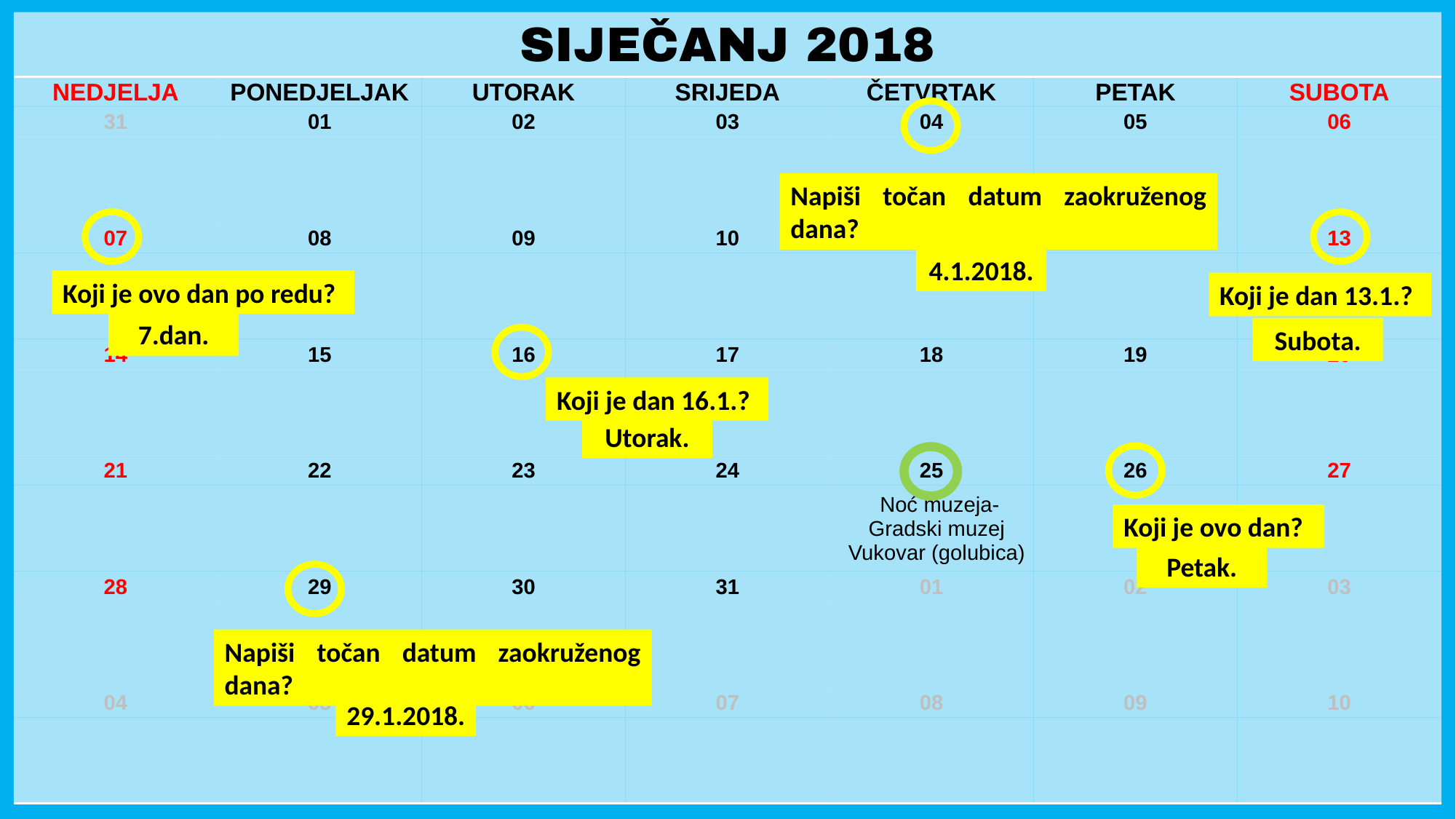

| SIJEČANJ 2018 |  |  |  |  |  |  |
| --- | --- | --- | --- | --- | --- | --- |
| NEDJELJA | PONEDJELJAK | UTORAK | SRIJEDA | ČETVRTAK | PETAK | SUBOTA |
| 31 | 01 | 02 | 03 | 04 | 05 | 06 |
|  |  |  |  |  |  |  |
| 07 | 08 | 09 | 10 | 11 | 12 | 13 |
|  |  |  |  |  |  |  |
| 14 | 15 | 16 | 17 | 18 | 19 | 20 |
|  |  |  |  |  |  |  |
| 21 | 22 | 23 | 24 | 25 | 26 | 27 |
|  |  |  |  | Noć muzeja- Gradski muzej Vukovar (golubica) |  |  |
| 28 | 29 | 30 | 31 | 01 | 02 | 03 |
|  |  |  |  |  |  |  |
| 04 | 05 | 06 | 07 | 08 | 09 | 10 |
|  |  |  |  |  |  |  |

Napiši točan datum zaokruženog dana?

4.1.2018.
Koji je ovo dan po redu?
Koji je dan 13.1.?
7.dan.
Subota.

Koji je dan 16.1.?
Utorak.

Koji je ovo dan?
Petak.

Napiši točan datum zaokruženog dana?
29.1.2018.